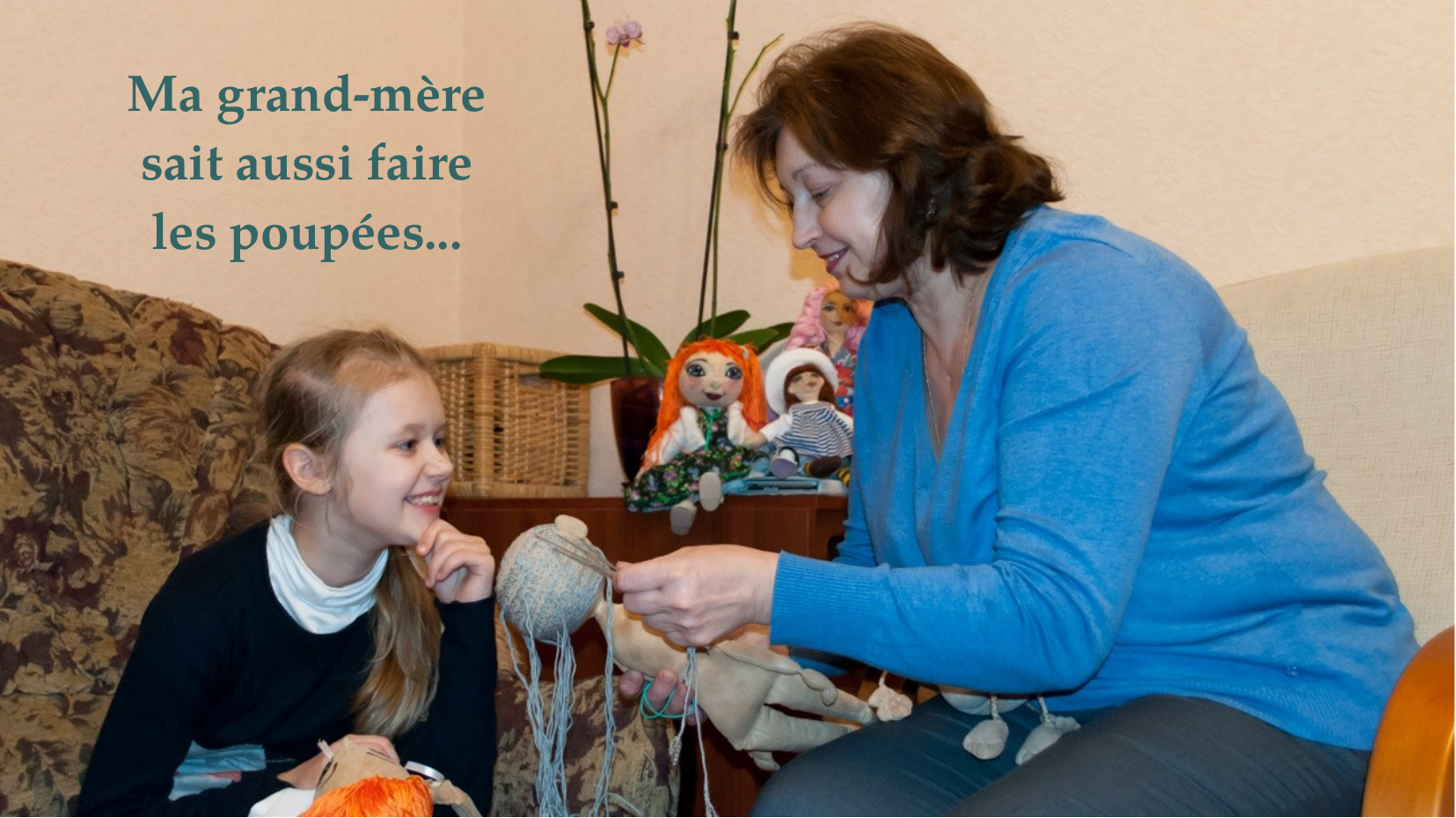

# Ma grand-mère sait aussi faire les poupées...